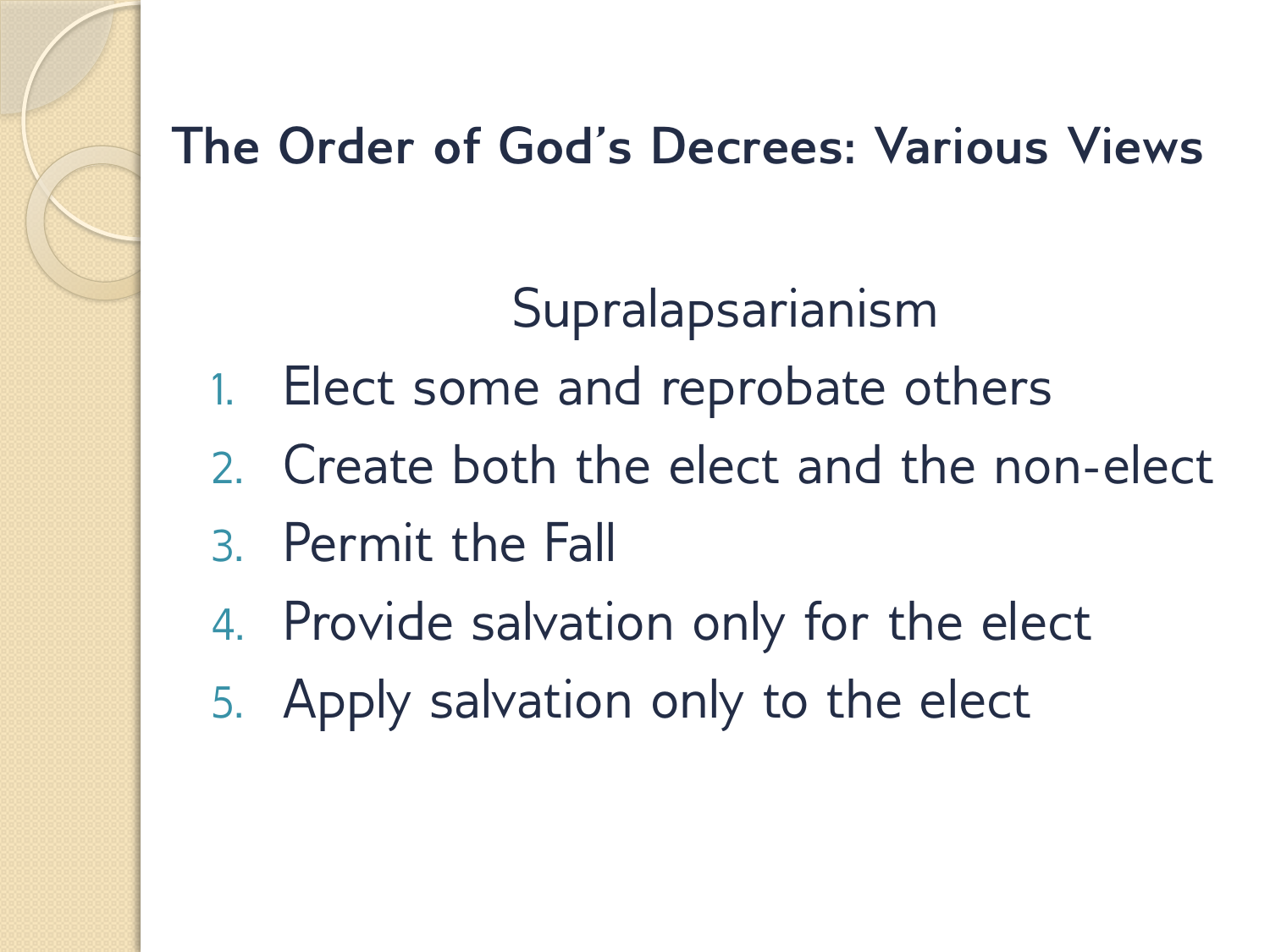

# The Order of God’s Decrees: Various Views
Supralapsarianism
Elect some and reprobate others
Create both the elect and the non-elect
Permit the Fall
Provide salvation only for the elect
Apply salvation only to the elect